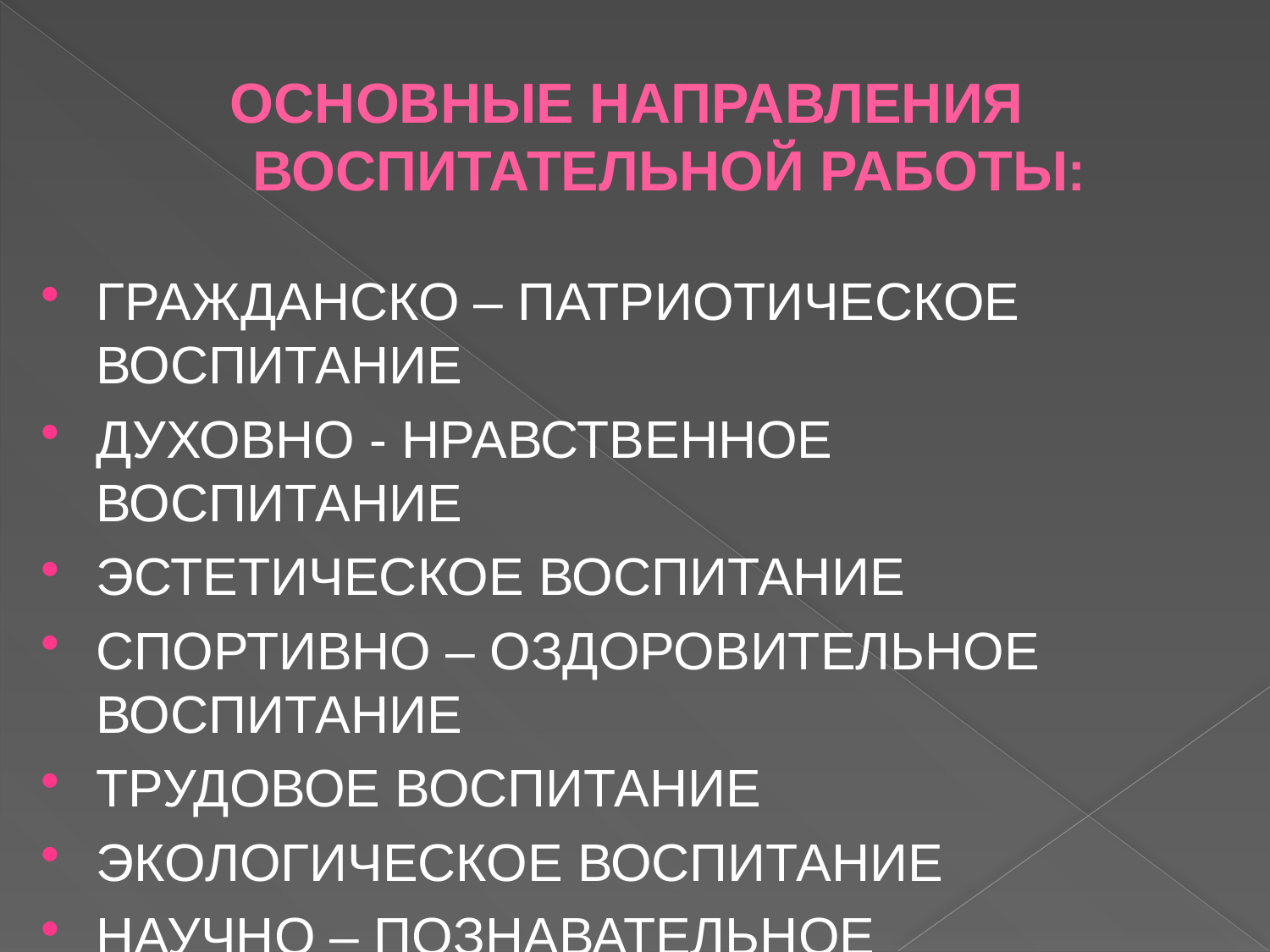

# ОСНОВНЫЕ НАПРАВЛЕНИЯ ВОСПИТАТЕЛЬНОЙ РАБОТЫ:
ГРАЖДАНСКО – ПАТРИОТИЧЕСКОЕ ВОСПИТАНИЕ
ДУХОВНО - НРАВСТВЕННОЕ   ВОСПИТАНИЕ
ЭСТЕТИЧЕСКОЕ ВОСПИТАНИЕ
СПОРТИВНО – ОЗДОРОВИТЕЛЬНОЕ ВОСПИТАНИЕ
ТРУДОВОЕ ВОСПИТАНИЕ
ЭКОЛОГИЧЕСКОЕ ВОСПИТАНИЕ
НАУЧНО – ПОЗНАВАТЕЛЬНОЕ